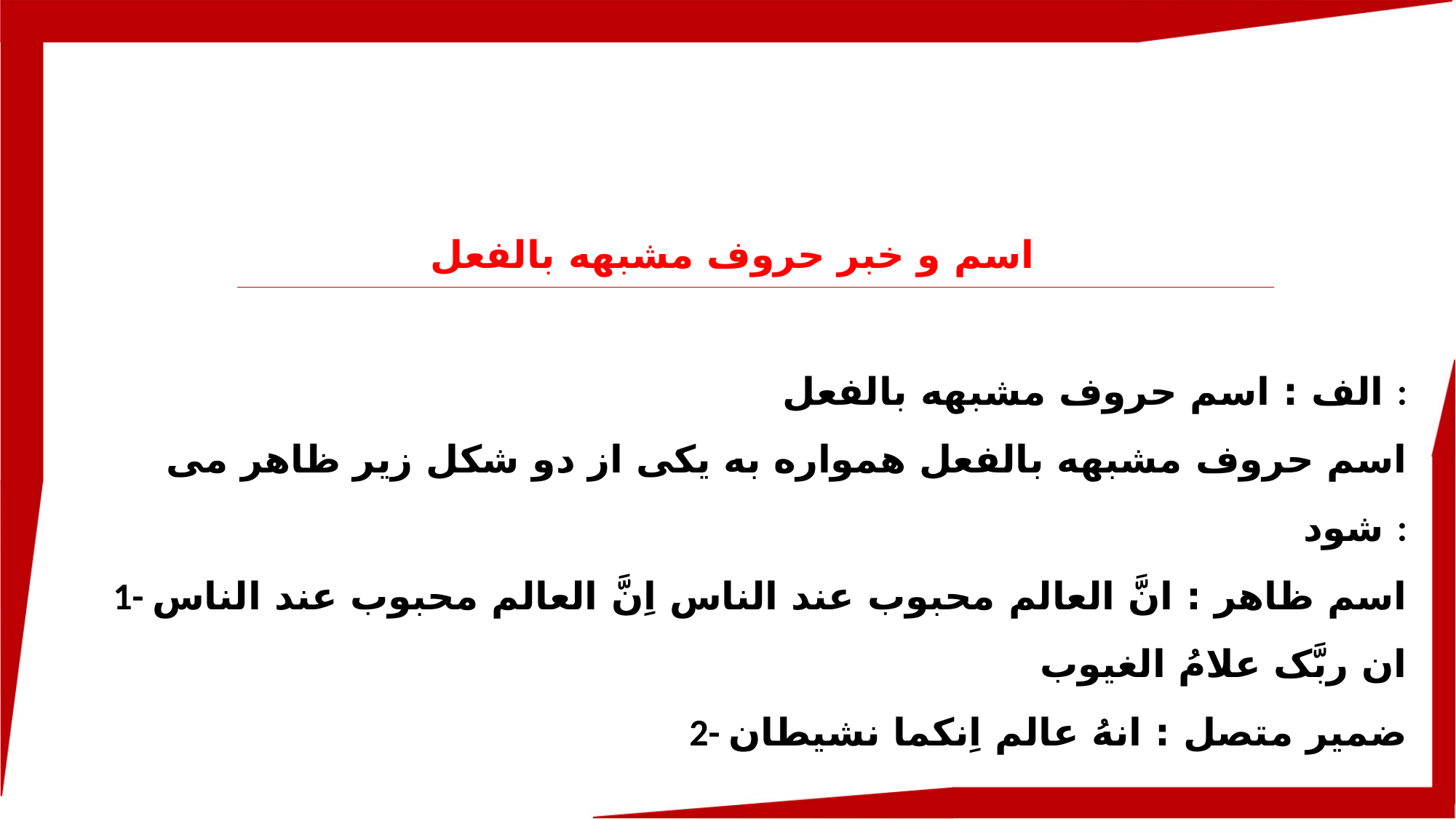

اسم و خبر حروف مشبهه بالفعل

الف : اسم حروف مشبهه بالفعل :
اسم حروف مشبهه بالفعل همواره به یکی از دو شکل زیر ظاهر می شود :
1- اسم ظاهر : انَّ العالم محبوب عند الناس اِنَّ العالم محبوب عند الناس ان ربَّک علامُ الغیوب
2- ضمیر متصل : انهُ عالم اِنکما نشیطان